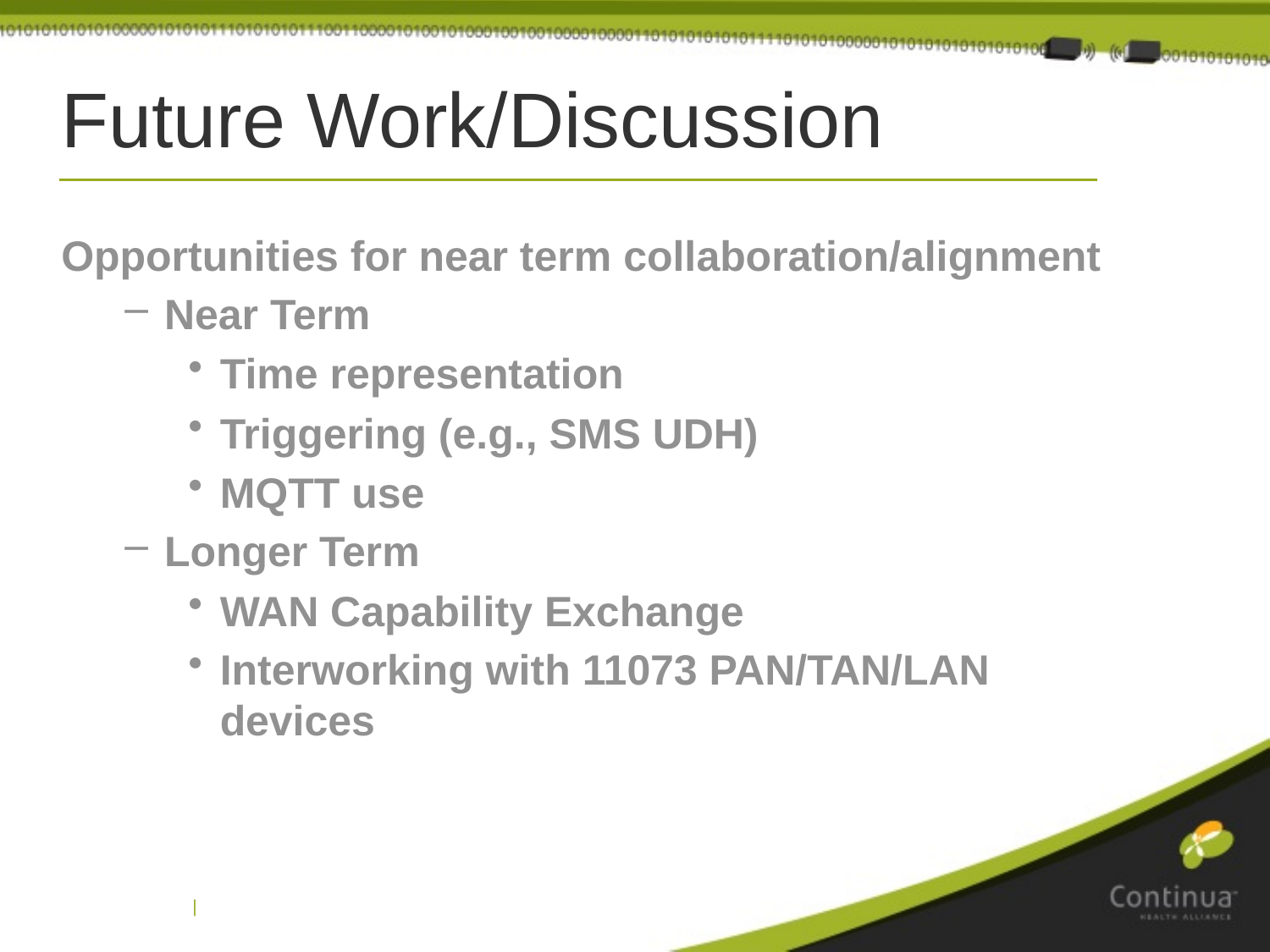

# Future Work/Discussion
Opportunities for near term collaboration/alignment
Near Term
Time representation
Triggering (e.g., SMS UDH)
MQTT use
Longer Term
WAN Capability Exchange
Interworking with 11073 PAN/TAN/LAN devices